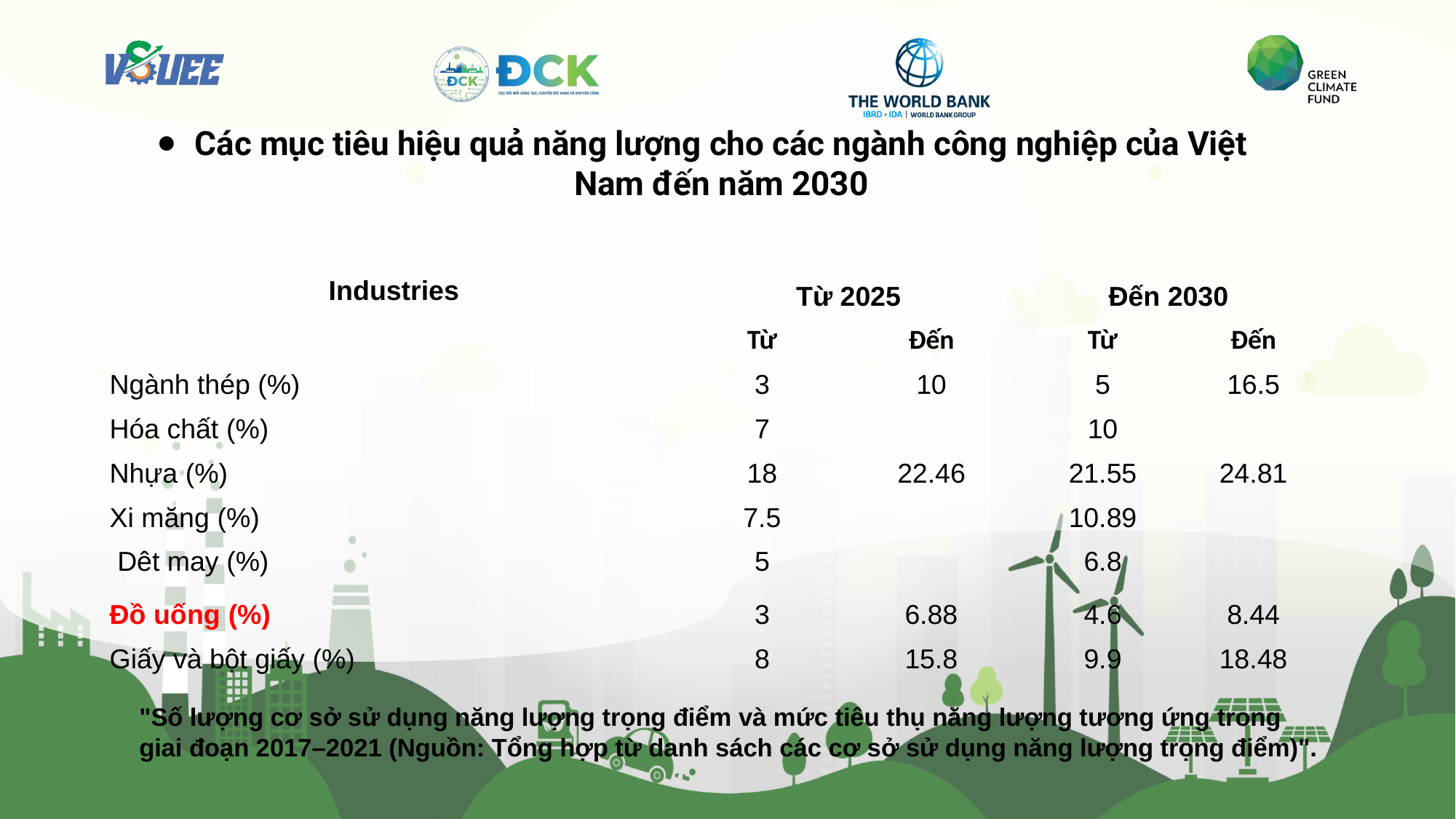

Các mục tiêu hiệu quả năng lượng cho các ngành công nghiệp của Việt Nam đến năm 2030
| Industries | Từ 2025 |  | Đến 2030 |  |
| --- | --- | --- | --- | --- |
|  | Từ | Đến | Từ | Đến |
| Ngành thép (%) | 3 | 10 | 5 | 16.5 |
| Hóa chất (%) | 7 |  | 10 |  |
| Nhựa (%) | 18 | 22.46 | 21.55 | 24.81 |
| Xi măng (%) | 7.5 |  | 10.89 |  |
| Dêt may (%) | 5 |  | 6.8 |  |
| Đồ uống (%) | 3 | 6.88 | 4.6 | 8.44 |
| Giấy và bột giấy (%) | 8 | 15.8 | 9.9 | 18.48 |
"Số lượng cơ sở sử dụng năng lượng trọng điểm và mức tiêu thụ năng lượng tương ứng trong giai đoạn 2017–2021 (Nguồn: Tổng hợp từ danh sách các cơ sở sử dụng năng lượng trọng điểm)".